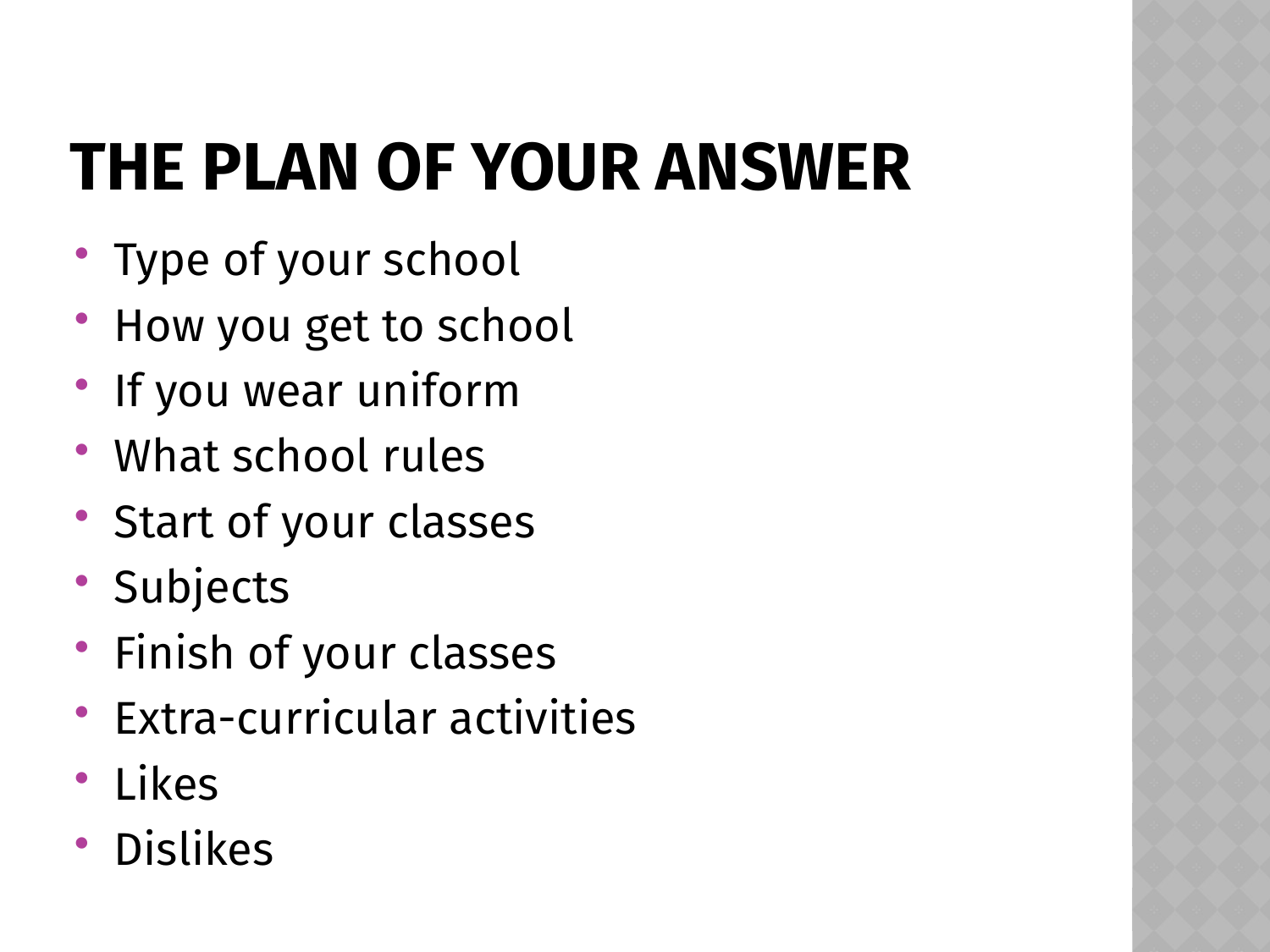

# The plan of your answer
Type of your school
How you get to school
If you wear uniform
What school rules
Start of your classes
Subjects
Finish of your classes
Extra-curricular activities
Likes
Dislikes